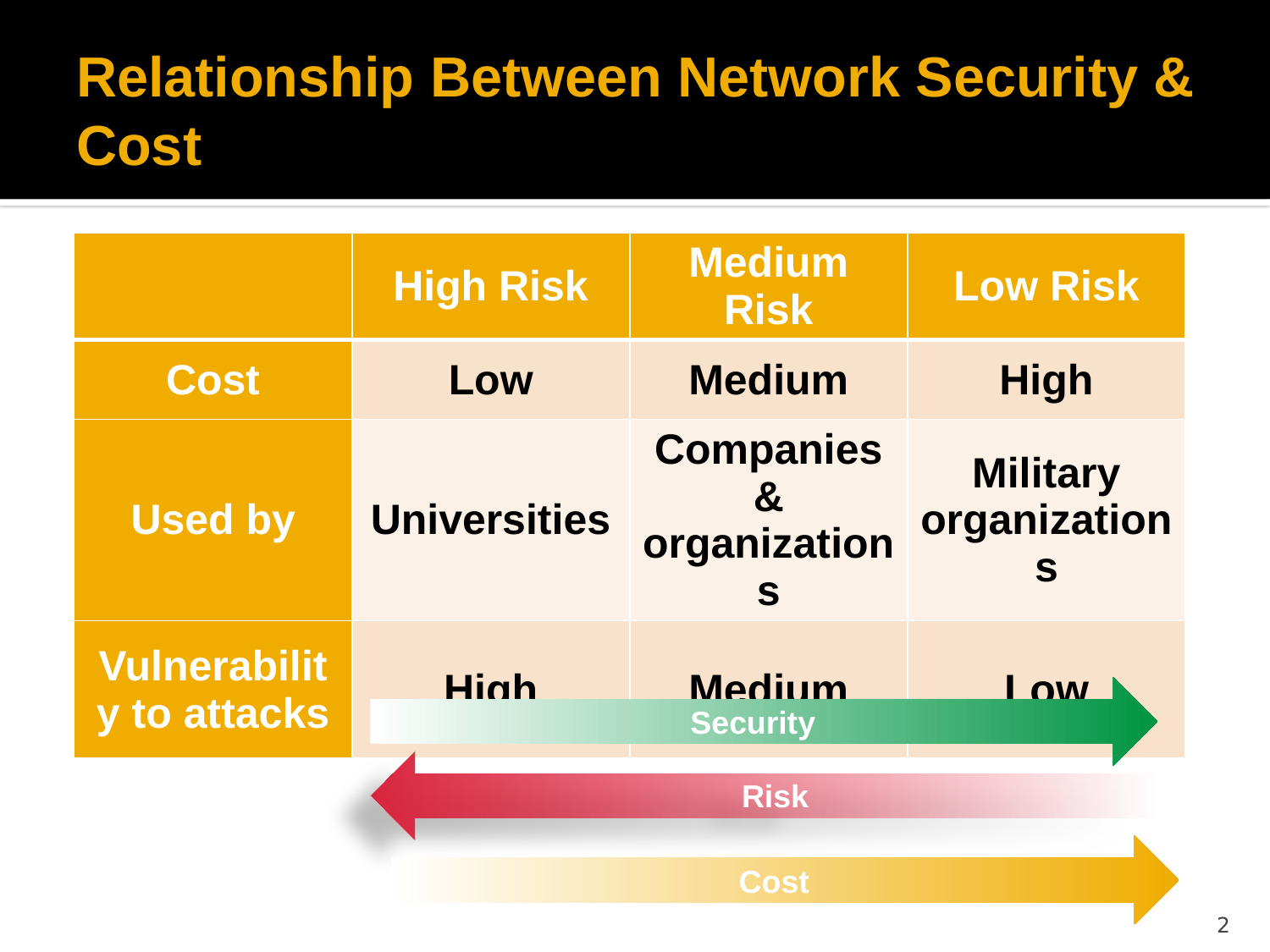

# Relationship Between Network Security & Cost
|  | High Risk | Medium Risk | Low Risk |
| --- | --- | --- | --- |
| Cost | Low | Medium | High |
| Used by | Universities | Companies & organizations | Military organizations |
| Vulnerability to attacks | High | Medium | Low |
Security
Risk
Cost
2